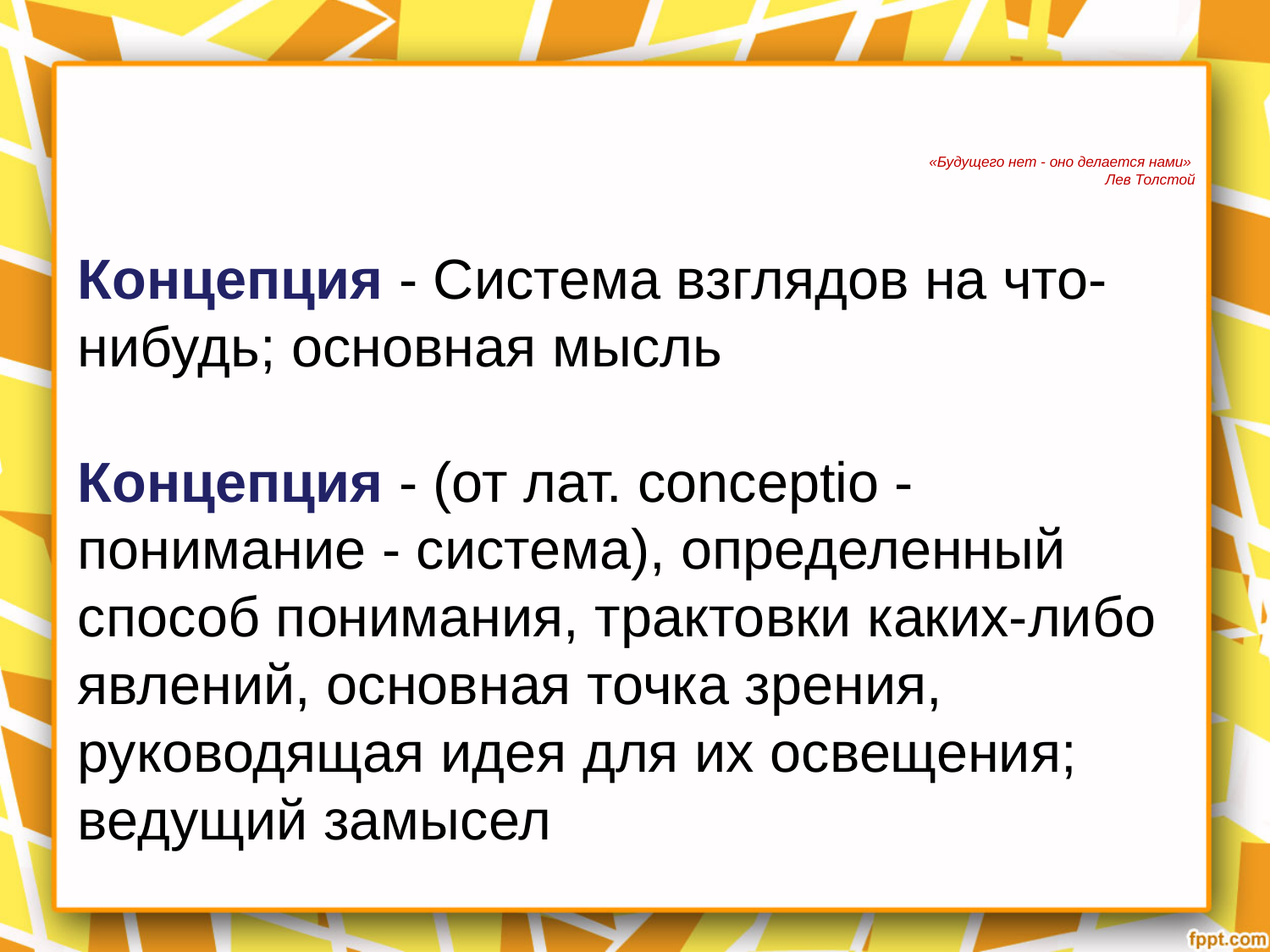

# «Будущего нет - оно делается нами» Лев Толстой
Концепция - Система взглядов на что-нибудь; основная мысль
Концепция - (от лат. conceptio - понимание - система), определенный способ понимания, трактовки каких-либо явлений, основная точка зрения, руководящая идея для их освещения; ведущий замысел